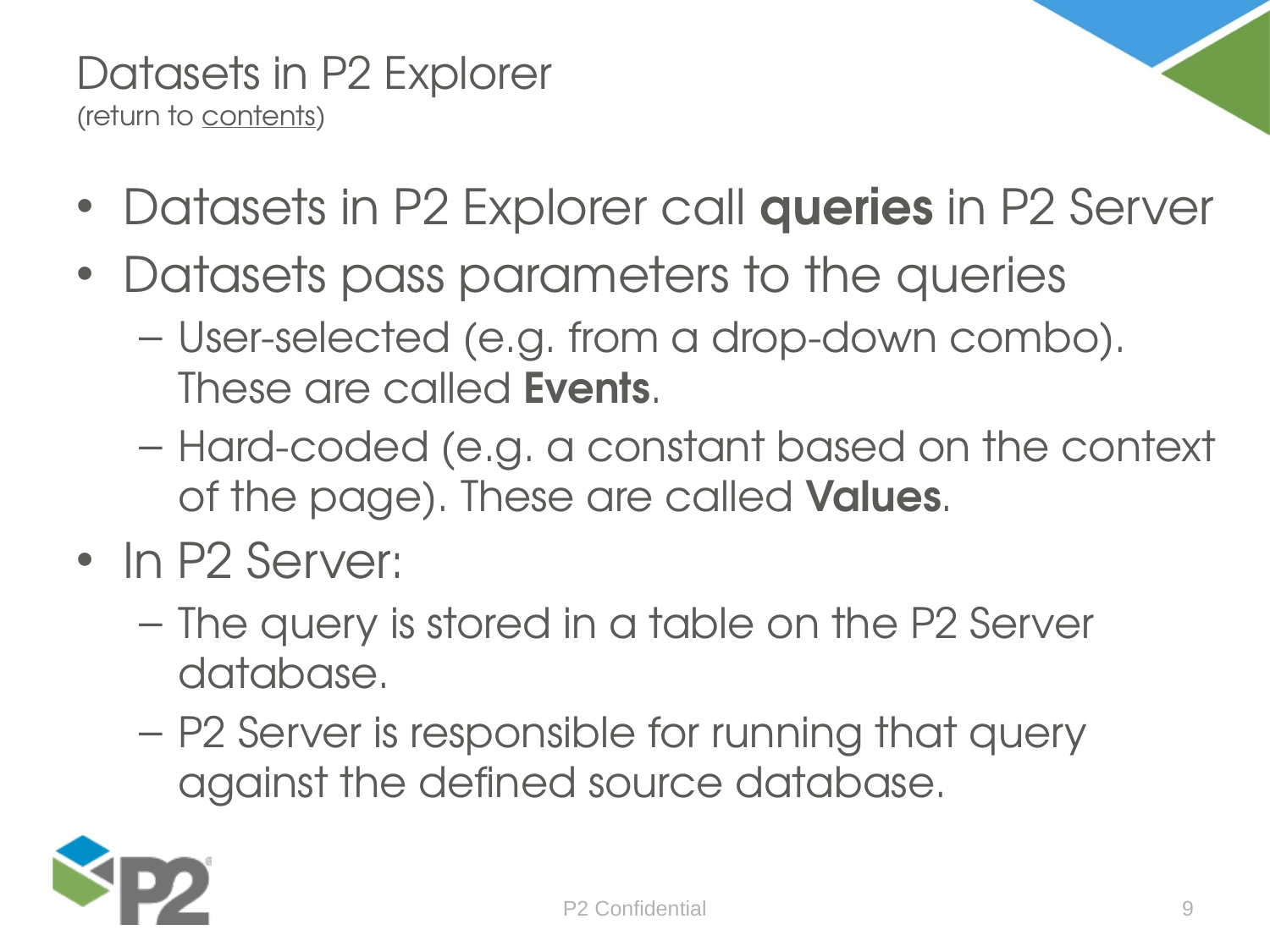

# Datasets in P2 Explorer (return to contents)
Datasets in P2 Explorer call queries in P2 Server
Datasets pass parameters to the queries
User-selected (e.g. from a drop-down combo). These are called Events.
Hard-coded (e.g. a constant based on the context of the page). These are called Values.
In P2 Server:
The query is stored in a table on the P2 Server database.
P2 Server is responsible for running that query against the defined source database.

P2 Confidential
9